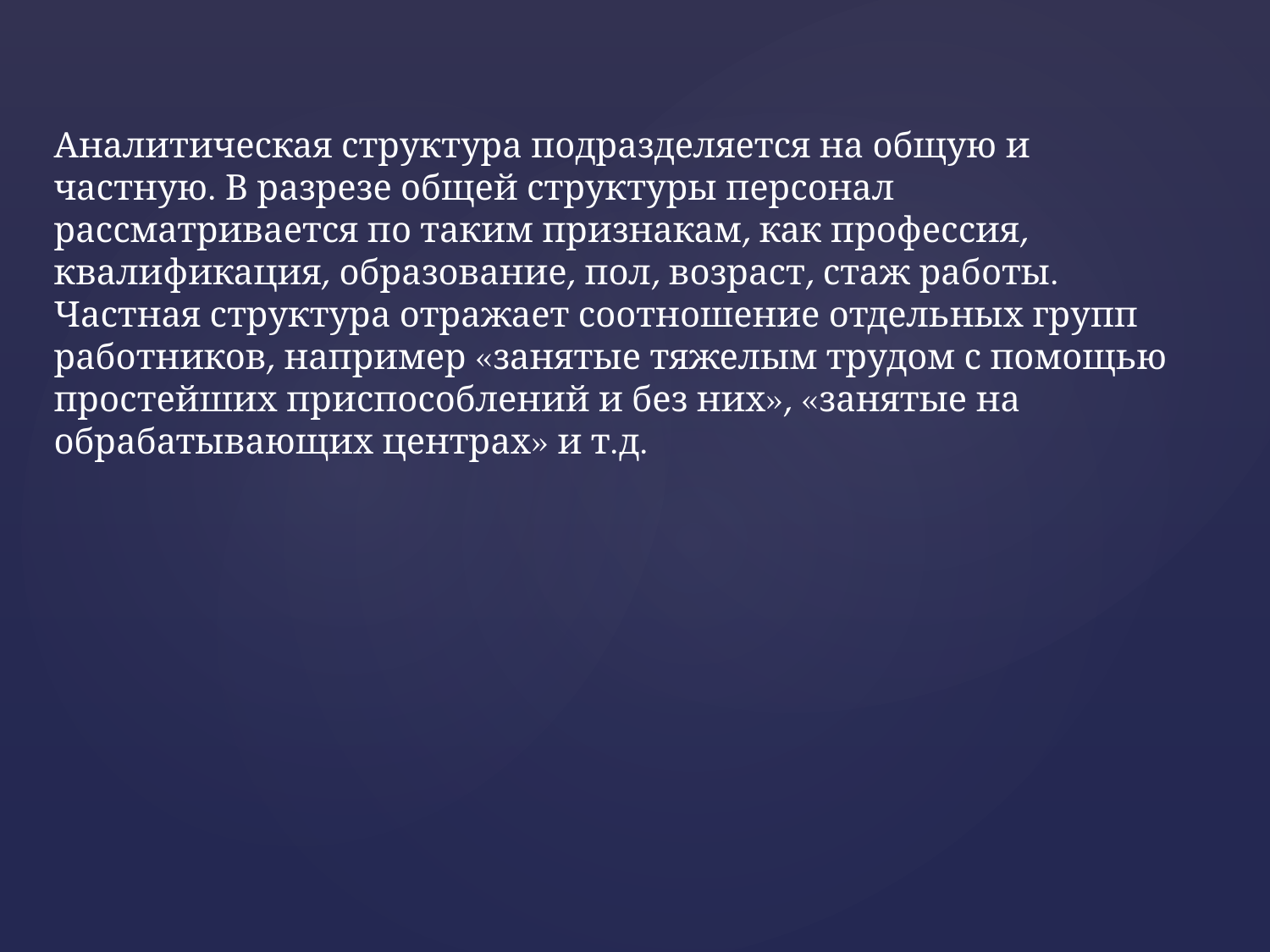

Аналитическая структура подразделяется на общую и частную. В разрезе общей структуры персонал рассматривается по таким признакам, как профессия, квалификация, образование, пол, возраст, стаж работы. Частная структура отражает соотношение отдельных групп работников, например «занятые тяжелым трудом с помощью простейших приспособлений и без них», «занятые на обрабатывающих центрах» и т.д.